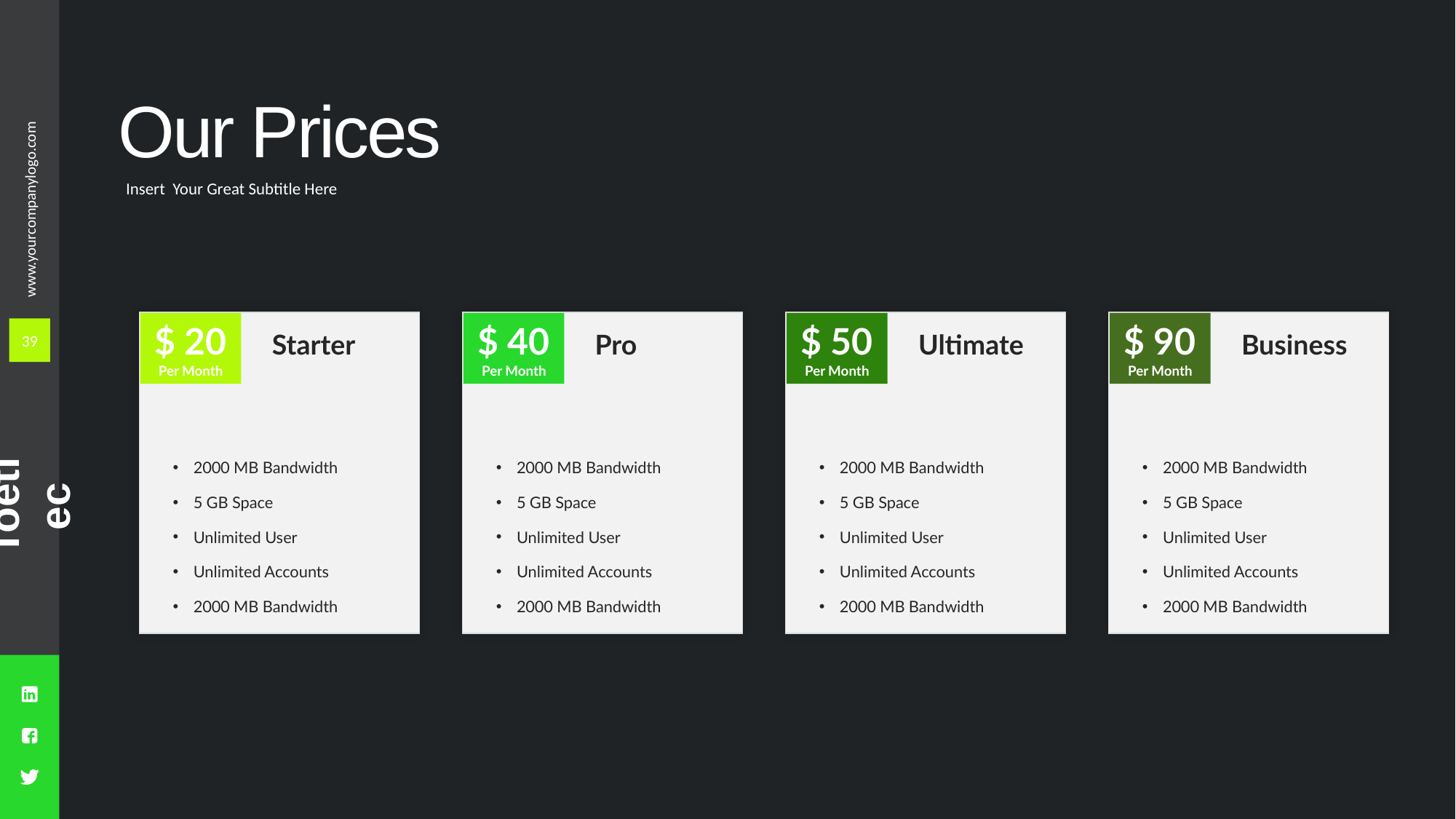

Our Prices
Insert  Your Great Subtitle Here

$ 20
Per Month
$ 40
Per Month
$ 50
Per Month
$ 90
Per Month
39
Starter
Pro
Ultimate
Business
2000 MB Bandwidth
5 GB Space
Unlimited User
Unlimited Accounts
2000 MB Bandwidth
2000 MB Bandwidth
5 GB Space
Unlimited User
Unlimited Accounts
2000 MB Bandwidth
2000 MB Bandwidth
5 GB Space
Unlimited User
Unlimited Accounts
2000 MB Bandwidth
2000 MB Bandwidth
5 GB Space
Unlimited User
Unlimited Accounts
2000 MB Bandwidth